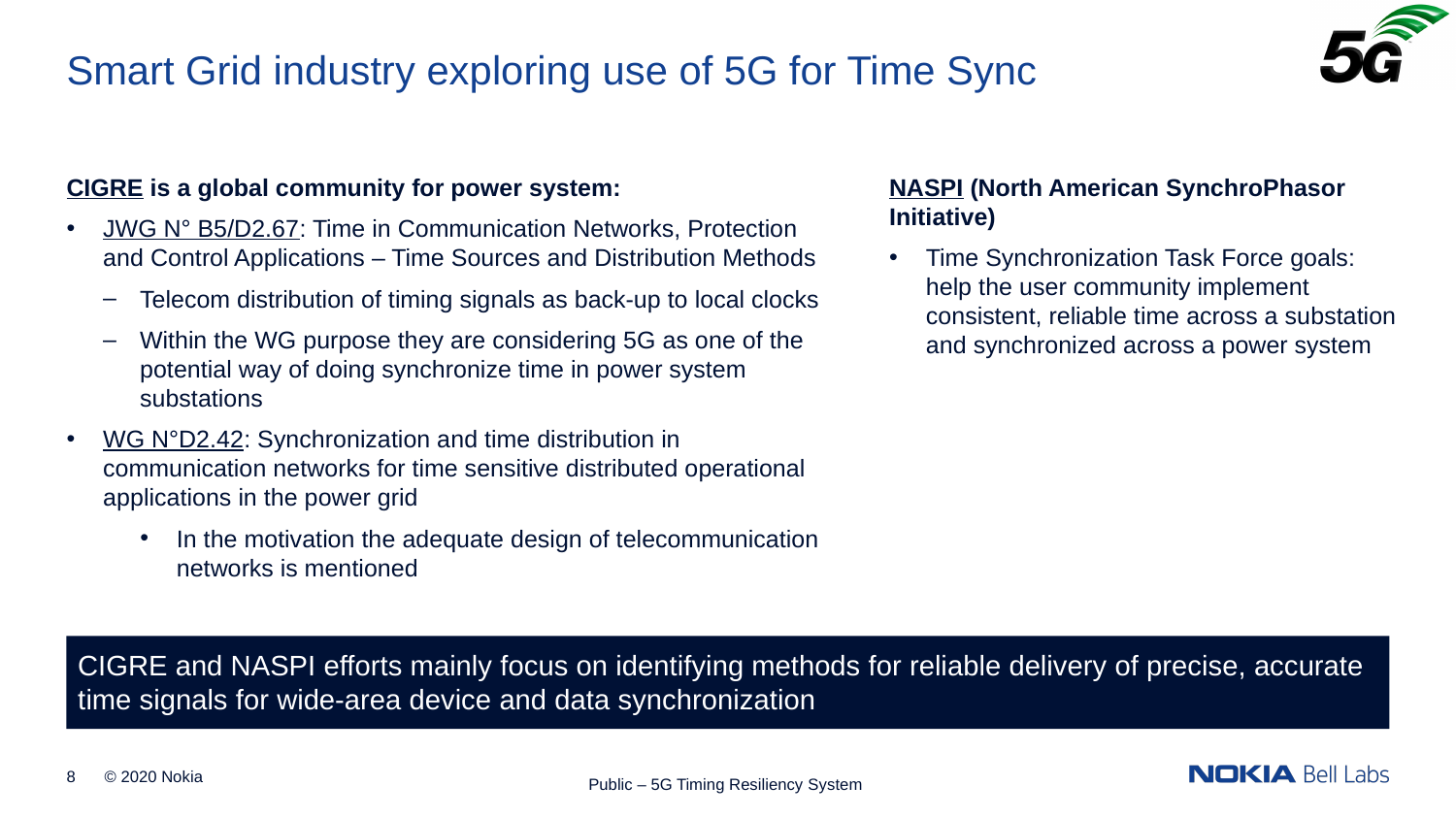

Smart Grid industry exploring use of 5G for Time Sync
CIGRE is a global community for power system:
JWG N° B5/D2.67: Time in Communication Networks, Protection and Control Applications – Time Sources and Distribution Methods
Telecom distribution of timing signals as back-up to local clocks
Within the WG purpose they are considering 5G as one of the potential way of doing synchronize time in power system substations
WG N°D2.42: Synchronization and time distribution in communication networks for time sensitive distributed operational applications in the power grid
In the motivation the adequate design of telecommunication networks is mentioned

NASPI (North American SynchroPhasor Initiative)
Time Synchronization Task Force goals: help the user community implement consistent, reliable time across a substation and synchronized across a power system

CIGRE and NASPI efforts mainly focus on identifying methods for reliable delivery of precise, accurate time signals for wide-area device and data synchronization
Public – 5G Timing Resiliency System